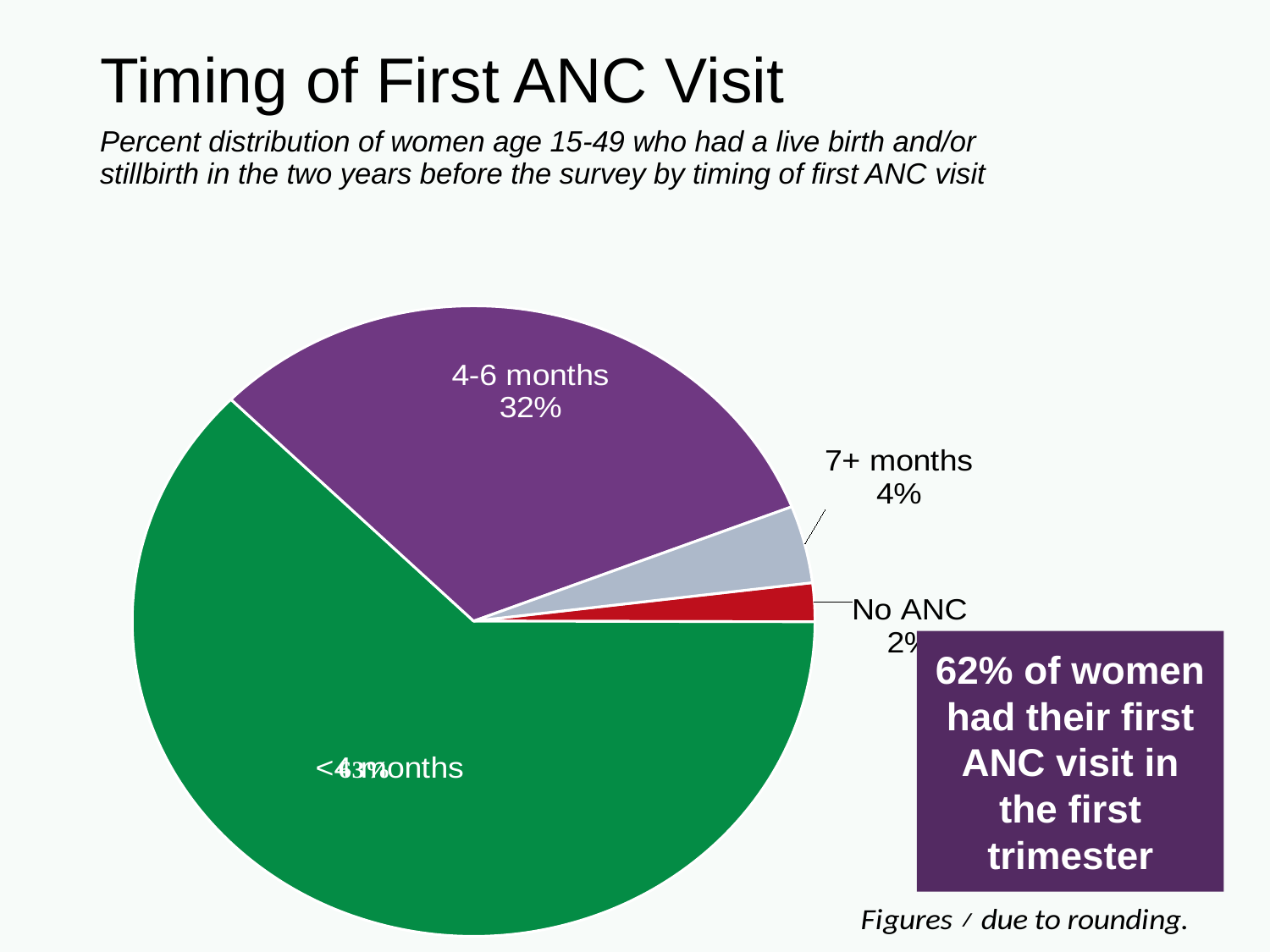

# Timing of First ANC Visit
Percent distribution of women age 15-49 who had a live birth and/or stillbirth in the two years before the survey by timing of first ANC visit

### Chart

| Category | Sales |
|---|---|
| No ANC | 2.0 |
| <4 months | 63.0 |
| 4-6 months | 32.0 |
| 7+ months | 4.0 |
62% of women had their first ANC visit in the first trimester